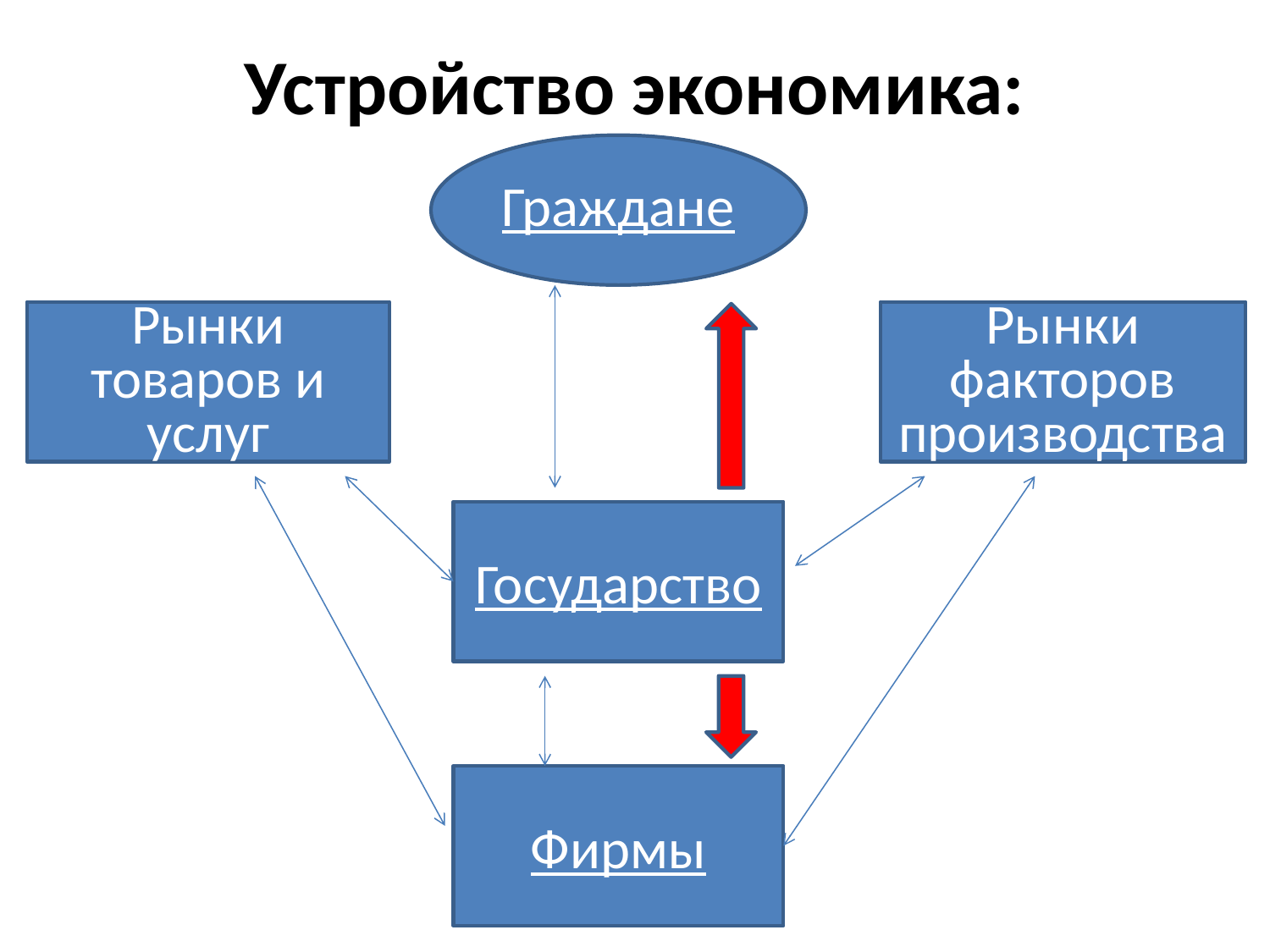

# Устройство экономика:
Граждане
Рынки товаров и услуг
Рынки факторов производства

Государство

Фирмы